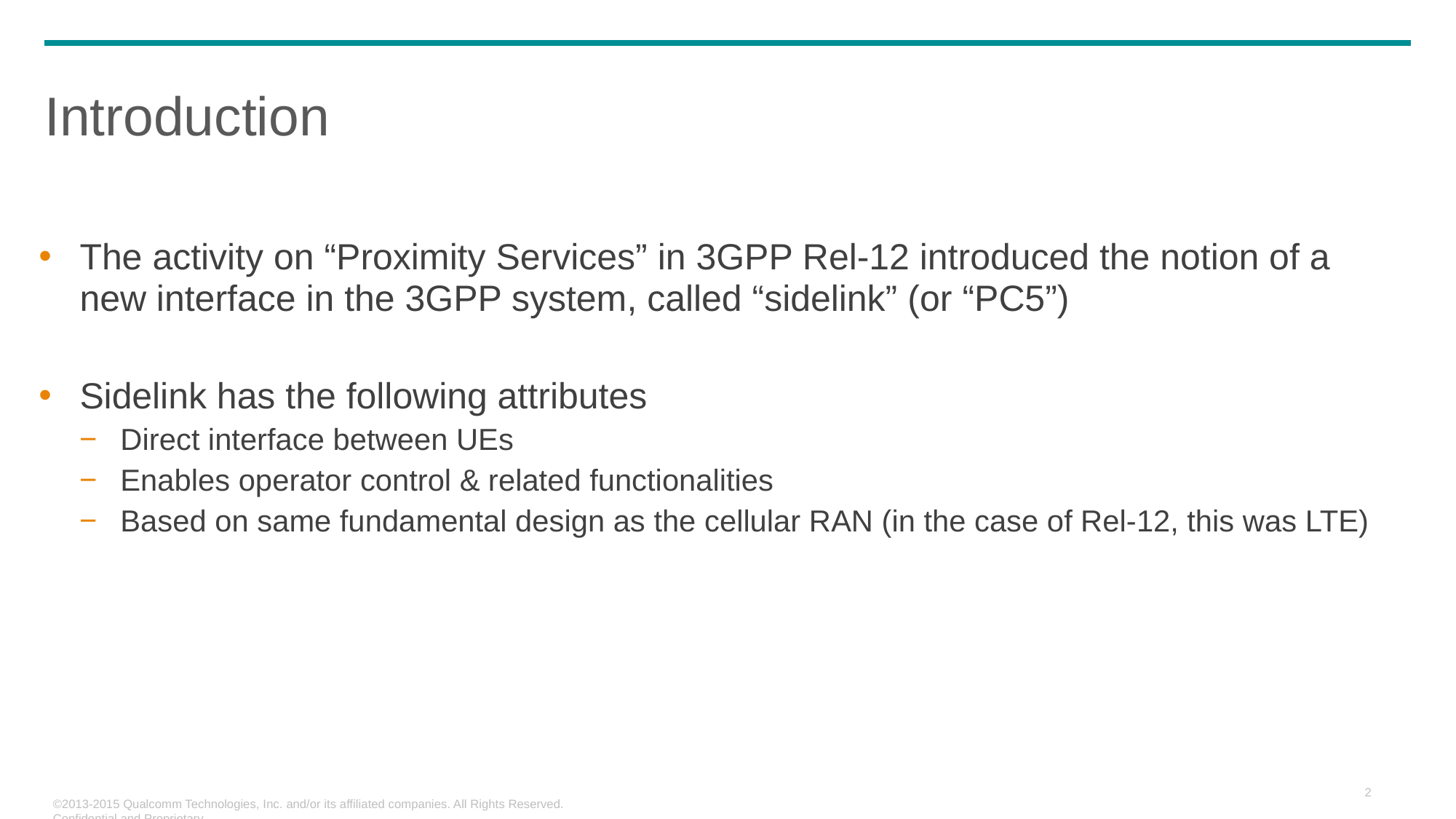

# Introduction

The activity on “Proximity Services” in 3GPP Rel-12 introduced the notion of a new interface in the 3GPP system, called “sidelink” (or “PC5”)

Sidelink has the following attributes
Direct interface between UEs
Enables operator control & related functionalities
Based on same fundamental design as the cellular RAN (in the case of Rel-12, this was LTE)